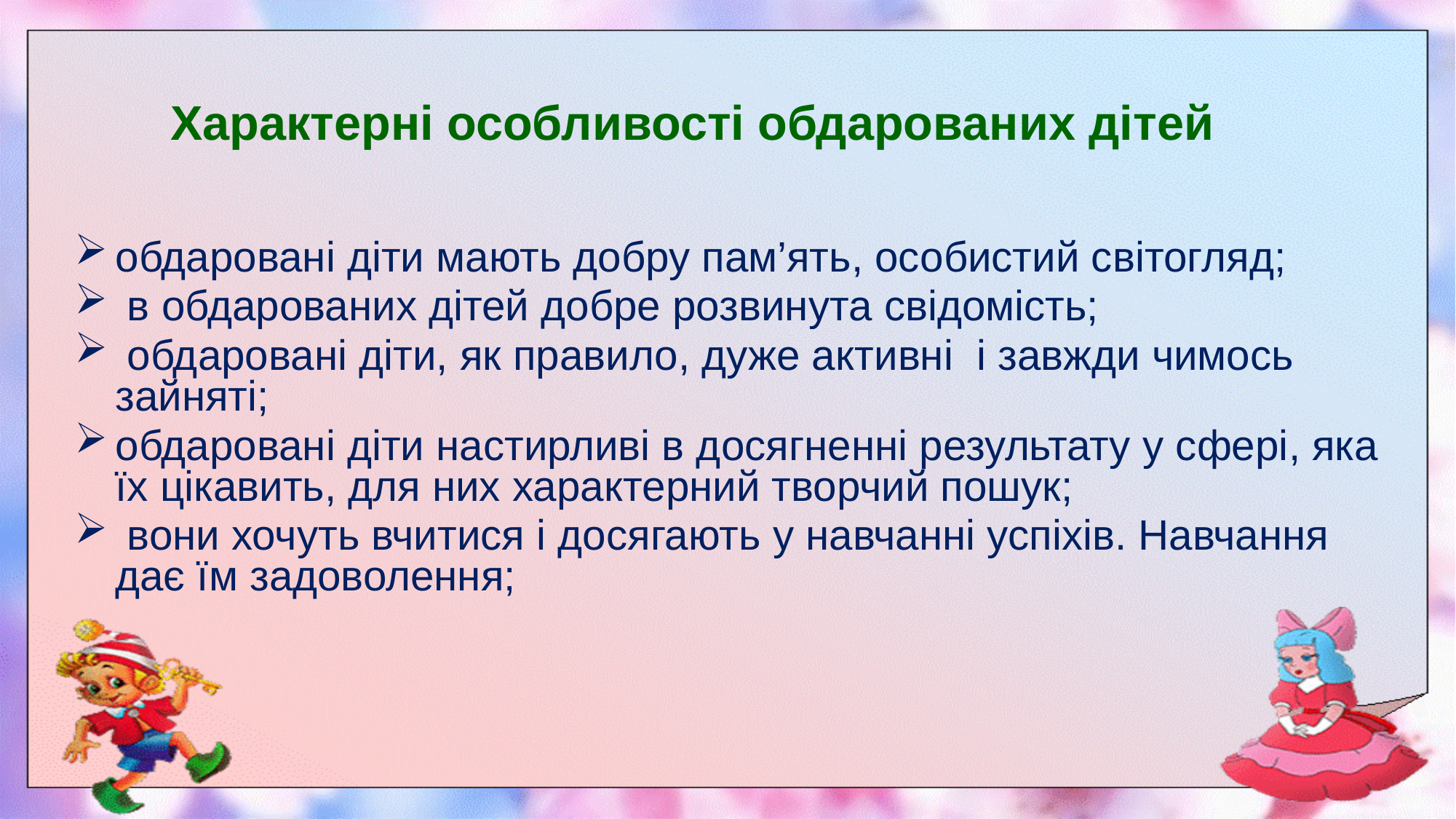

# Характерні особливості обдарованих дітей
обдаровані діти мають добру пам’ять, особистий світогляд;
 в обдарованих дітей добре розвинута свідомість;
 обдаровані діти, як правило, дуже активні  і завжди чимось зайняті;
обдаровані діти настирливі в досягненні результату у сфері, яка їх цікавить, для них характерний творчий пошук;
 вони хочуть вчитися і досягають у навчанні успіхів. Навчання дає їм задоволення;